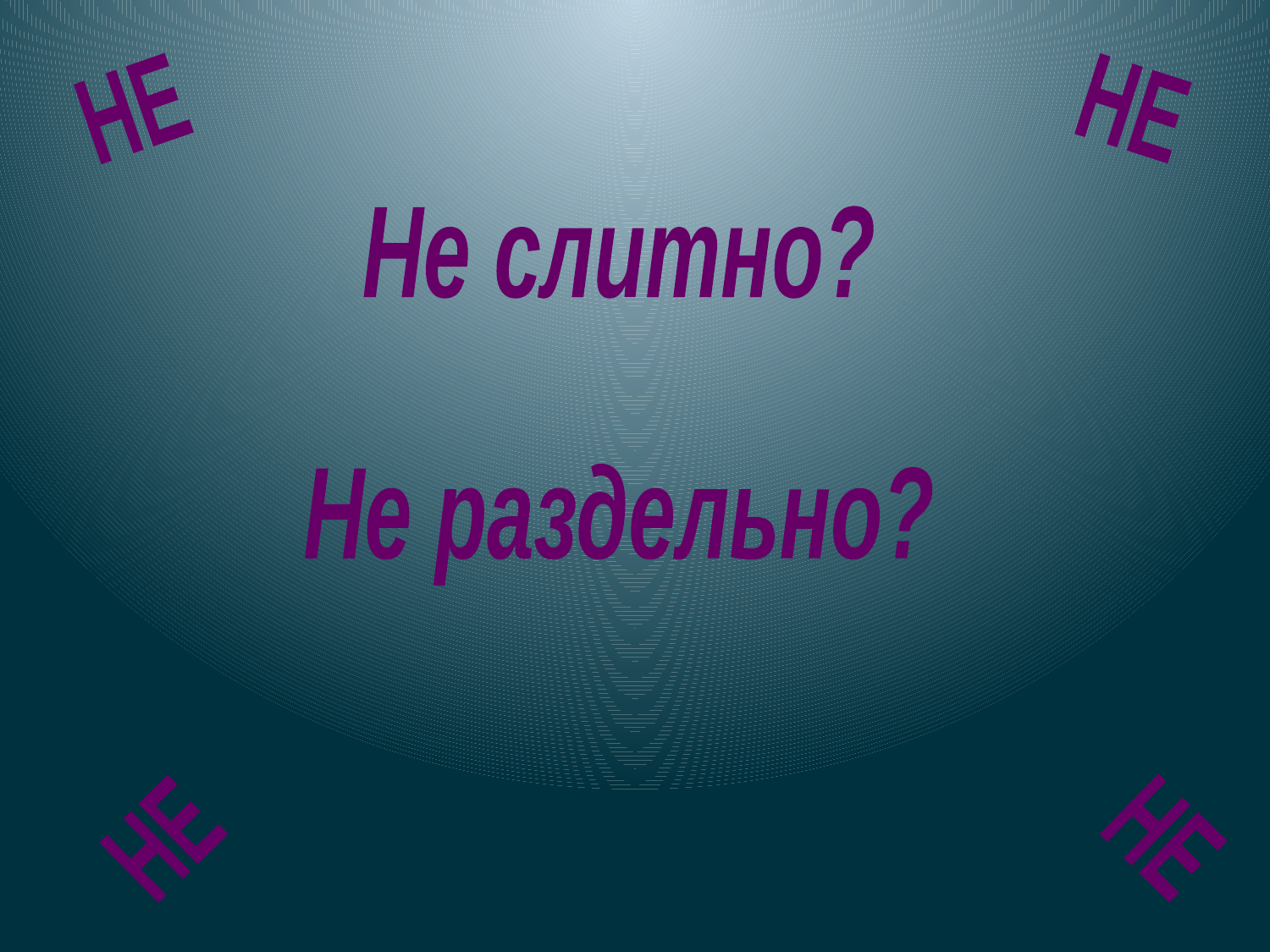

НЕ
НЕ
Не слитно?

Не раздельно?
НЕ
НЕ